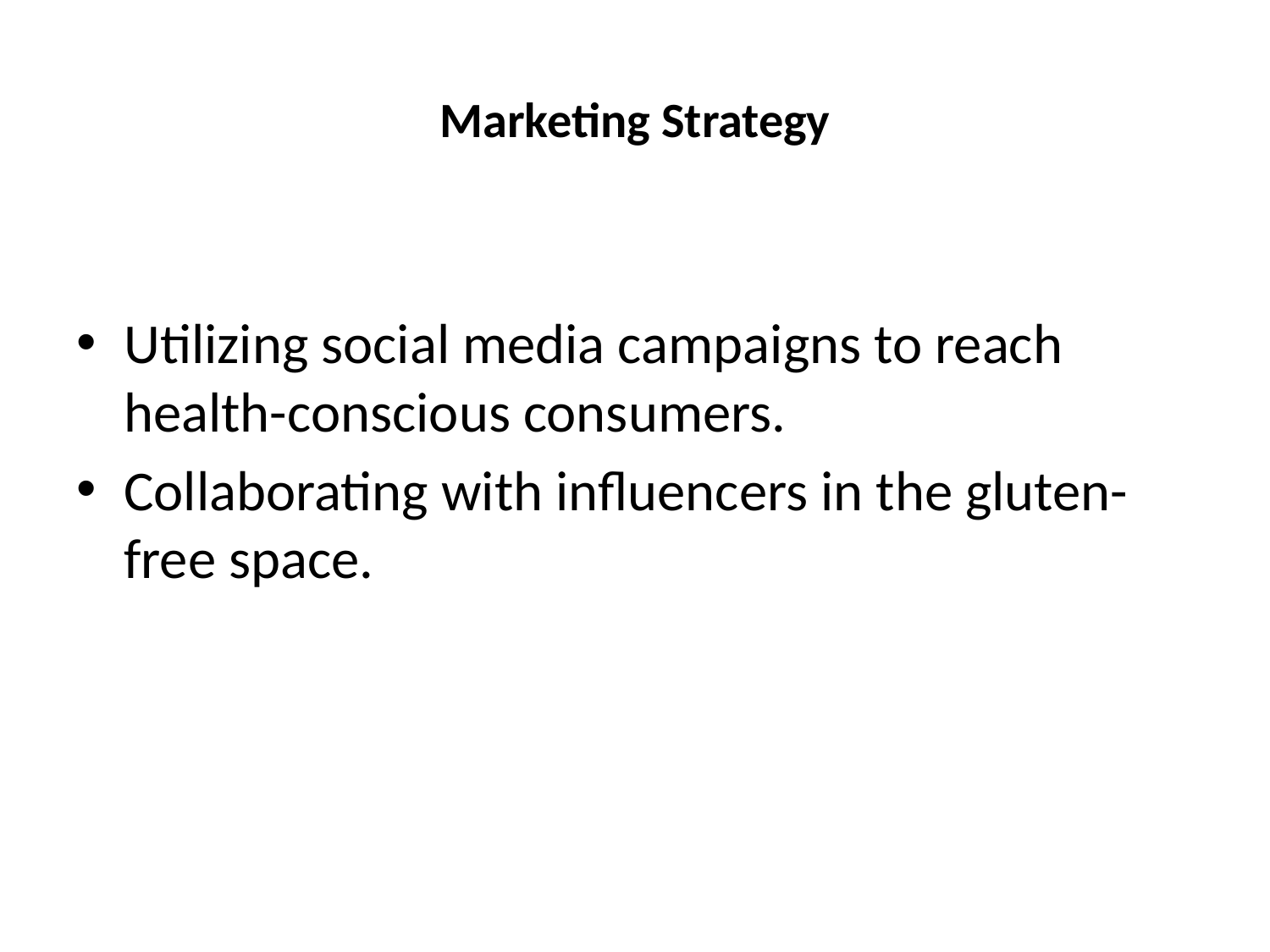

# Marketing Strategy

Utilizing social media campaigns to reach health-conscious consumers.
Collaborating with influencers in the gluten-free space.